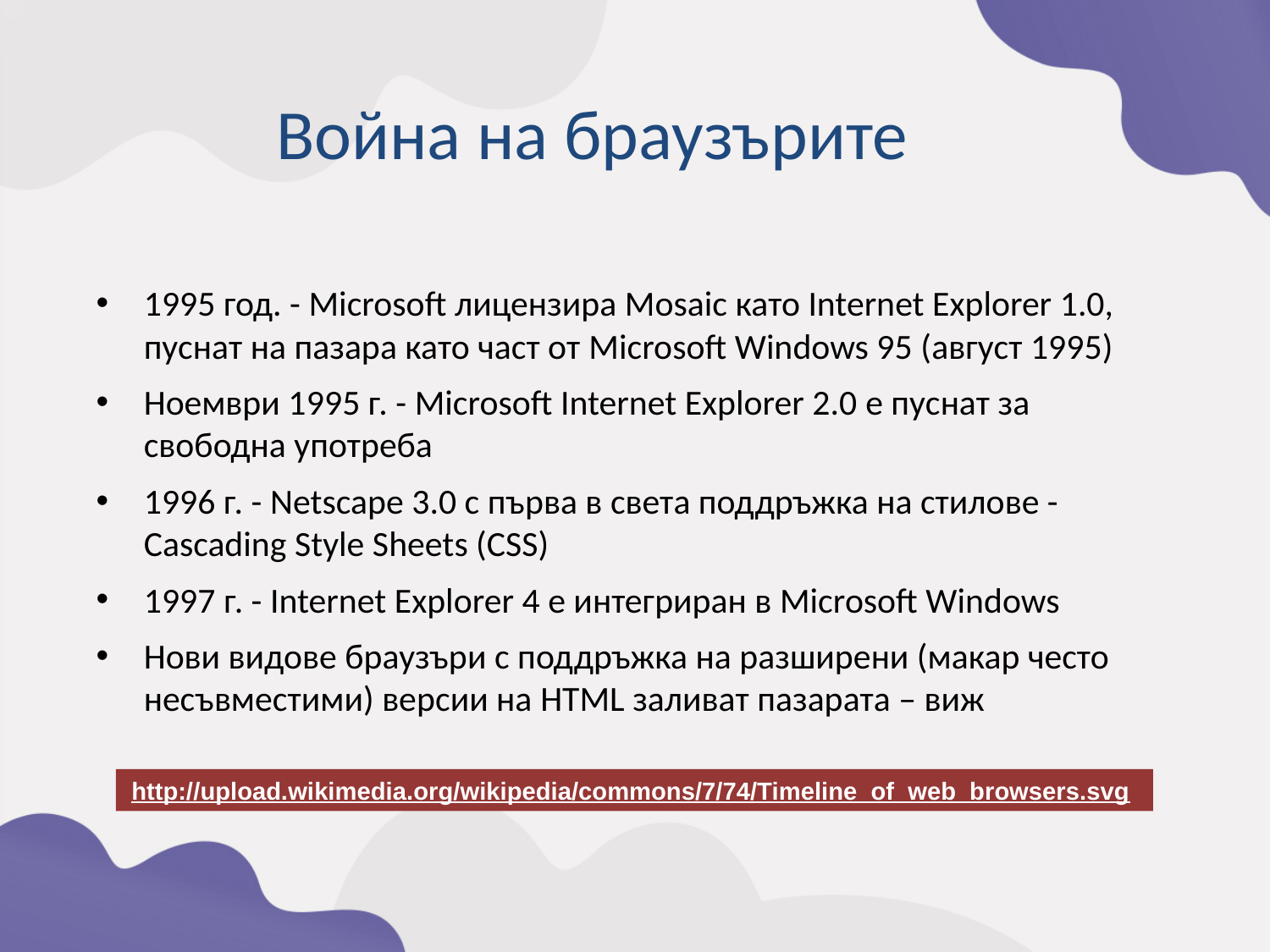

Война на браузърите

1995 год. - Microsoft лицензира Mosaic като Internet Explorer 1.0, пуснат на пазара като част от Microsoft Windows 95 (август 1995)
Ноември 1995 г. - Microsoft Internet Explorer 2.0 е пуснат за свободна употреба
1996 г. - Netscape 3.0 с първа в света поддръжка на стилове - Cascading Style Sheets (CSS)
1997 г. - Internet Explorer 4 е интегриран в Microsoft Windows
Нови видове браузъри с поддръжка на разширени (макар често несъвместими) версии на HTML заливат пазарата – виж
http://upload.wikimedia.org/wikipedia/commons/7/74/Timeline_of_web_browsers.svg